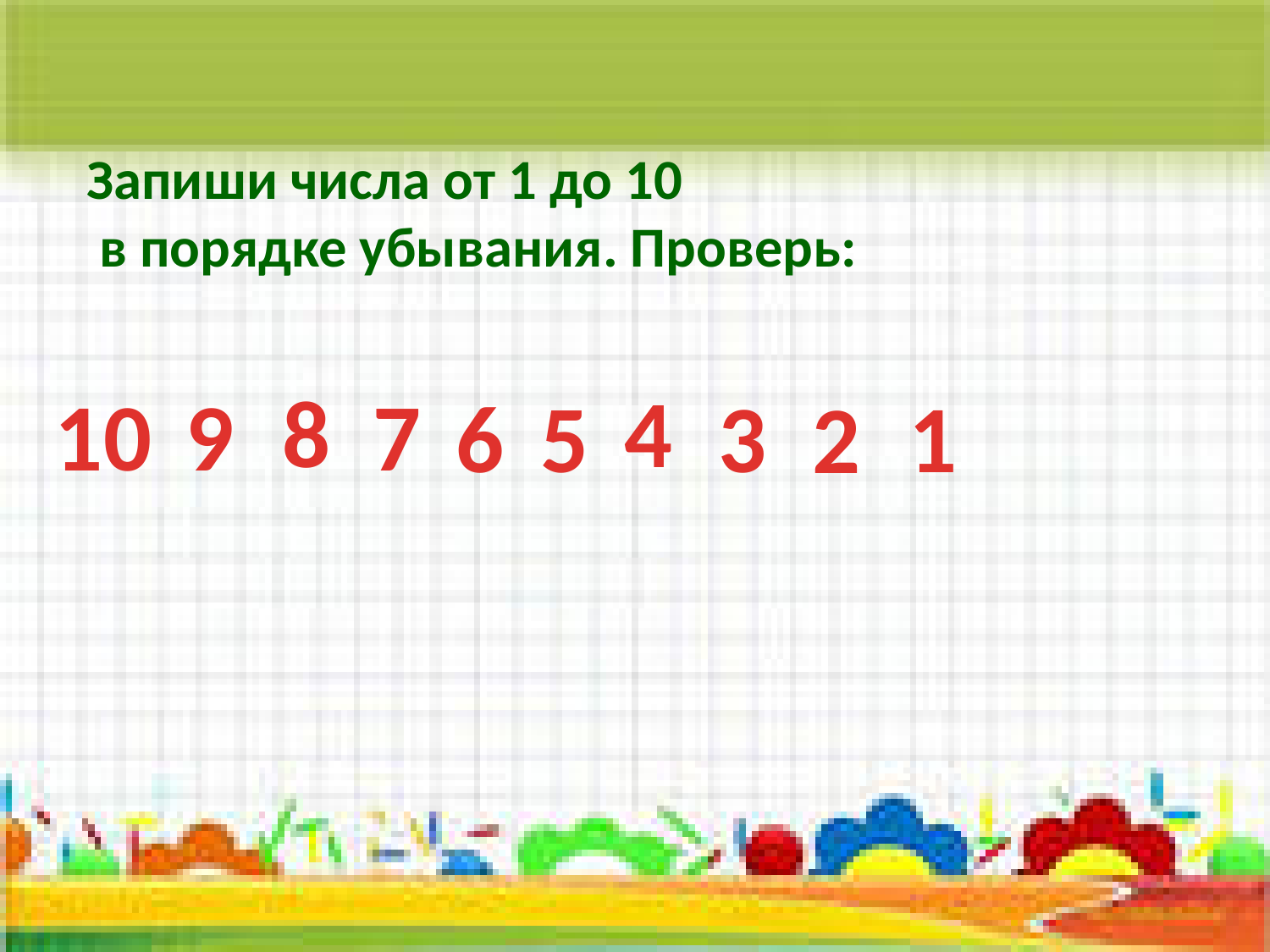

Запиши числа от 1 до 10
 в порядке убывания. Проверь:

8
4
10
9
7
6
5
3
1
2